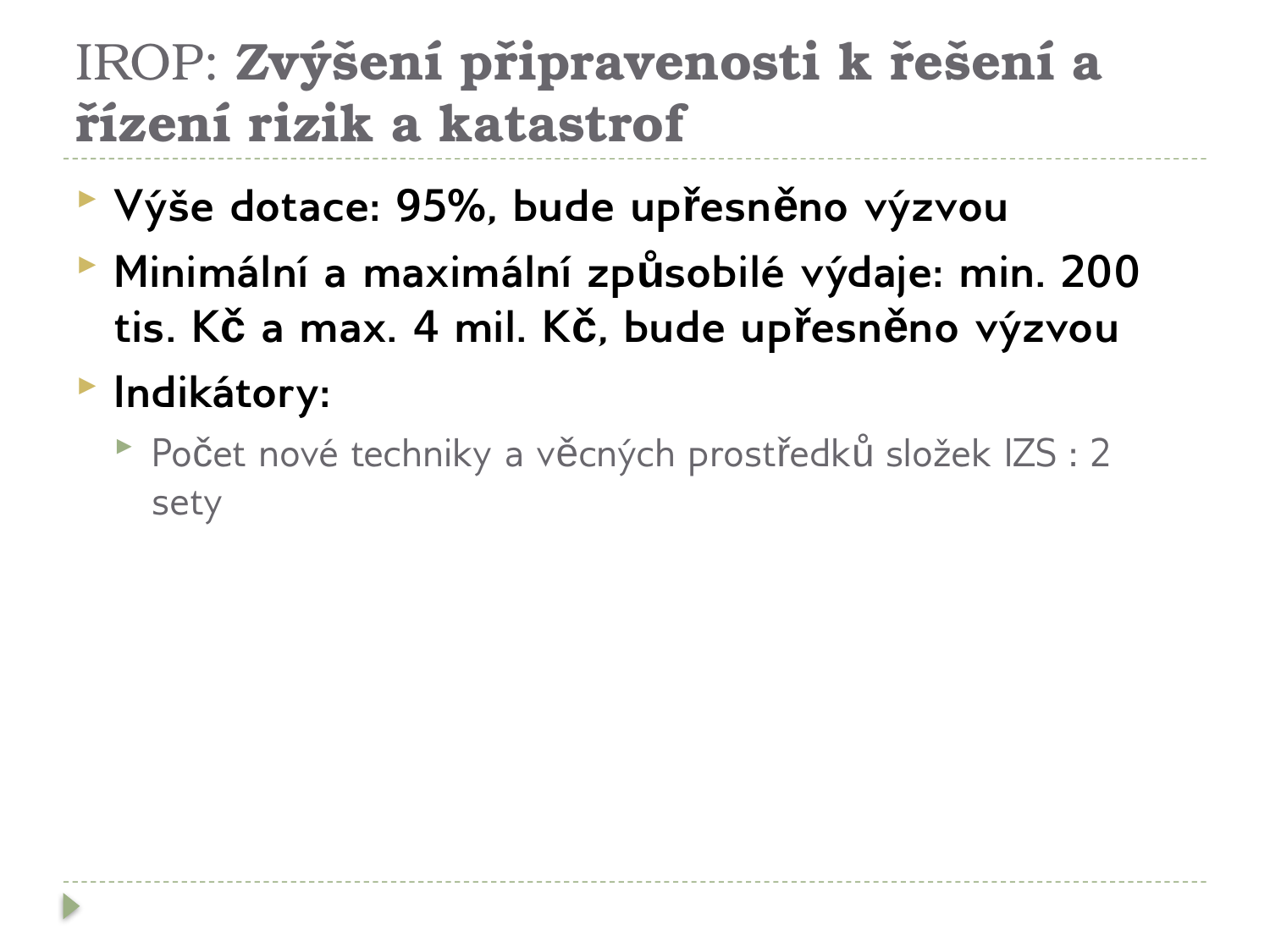

# IROP: Zvýšení připravenosti k řešení a řízení rizik a katastrof
Výše dotace: 95%, bude upřesněno výzvou
Minimální a maximální způsobilé výdaje: min. 200 tis. Kč a max. 4 mil. Kč, bude upřesněno výzvou
Indikátory:
Počet nové techniky a věcných prostředků složek IZS : 2 sety